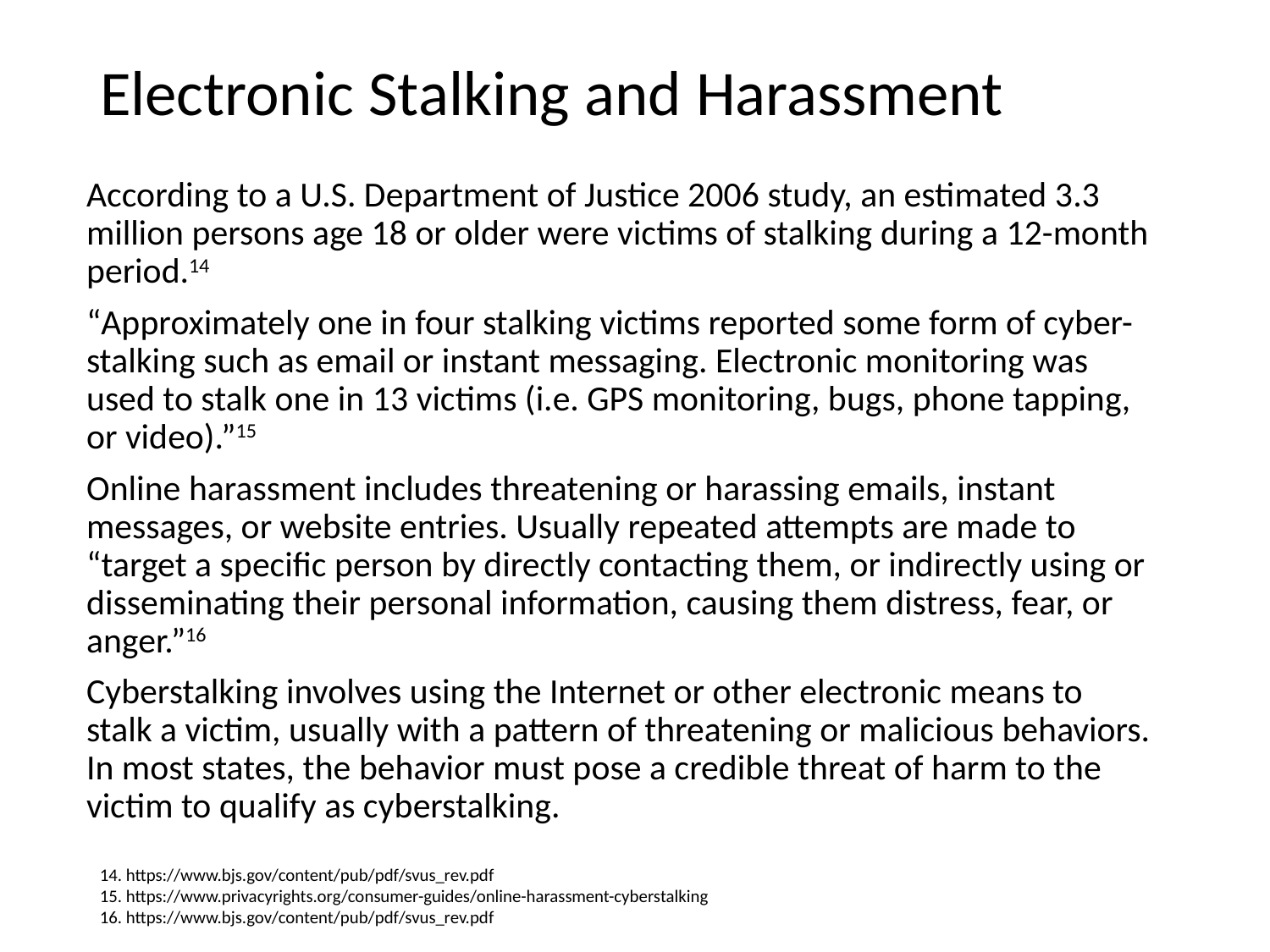

# Electronic Stalking and Harassment
According to a U.S. Department of Justice 2006 study, an estimated 3.3 million persons age 18 or older were victims of stalking during a 12-month period.14
“Approximately one in four stalking victims reported some form of cyber-stalking such as email or instant messaging. Electronic monitoring was used to stalk one in 13 victims (i.e. GPS monitoring, bugs, phone tapping, or video).”15
Online harassment includes threatening or harassing emails, instant messages, or website entries. Usually repeated attempts are made to “target a specific person by directly contacting them, or indirectly using or disseminating their personal information, causing them distress, fear, or anger.”16
Cyberstalking involves using the Internet or other electronic means to stalk a victim, usually with a pattern of threatening or malicious behaviors. In most states, the behavior must pose a credible threat of harm to the victim to qualify as cyberstalking.
14. https://www.bjs.gov/content/pub/pdf/svus_rev.pdf
15. https://www.privacyrights.org/consumer-guides/online-harassment-cyberstalking
16. https://www.bjs.gov/content/pub/pdf/svus_rev.pdf